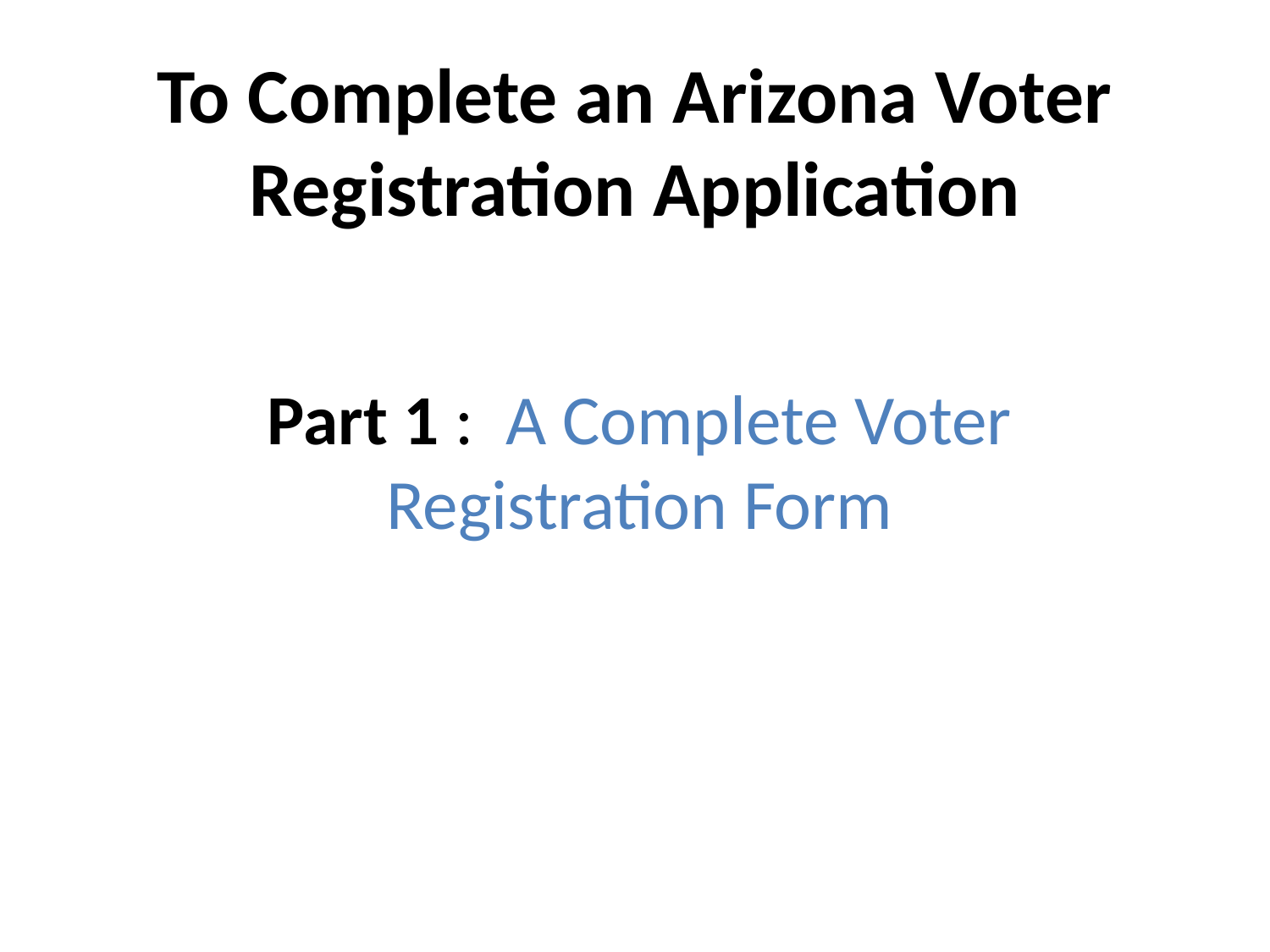

# To Complete an Arizona Voter Registration Application
Part 1 :  A Complete Voter Registration Form